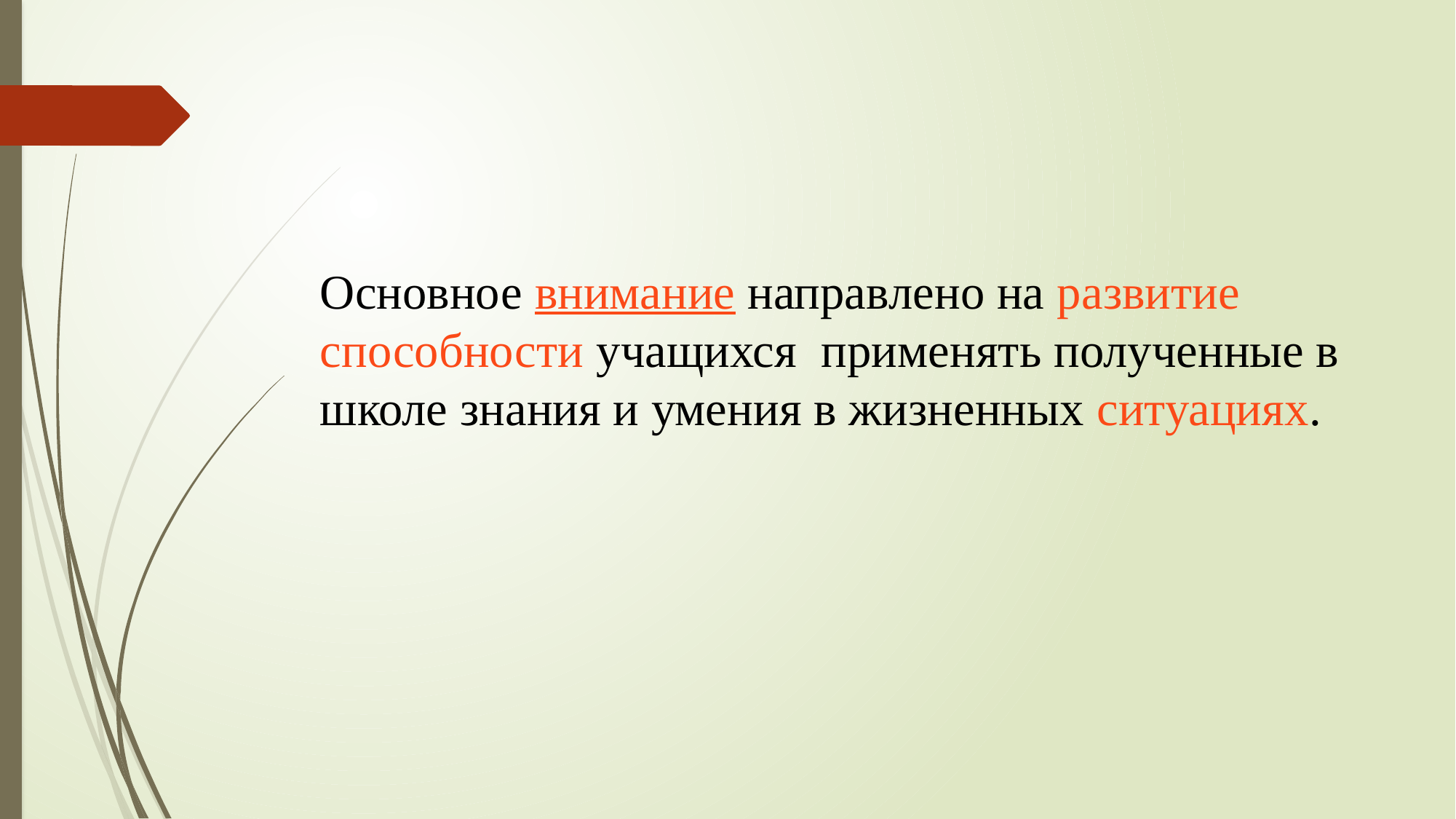

#
Основное внимание направлено на развитие способности учащихся  применять полученные в школе знания и умения в жизненных ситуациях.